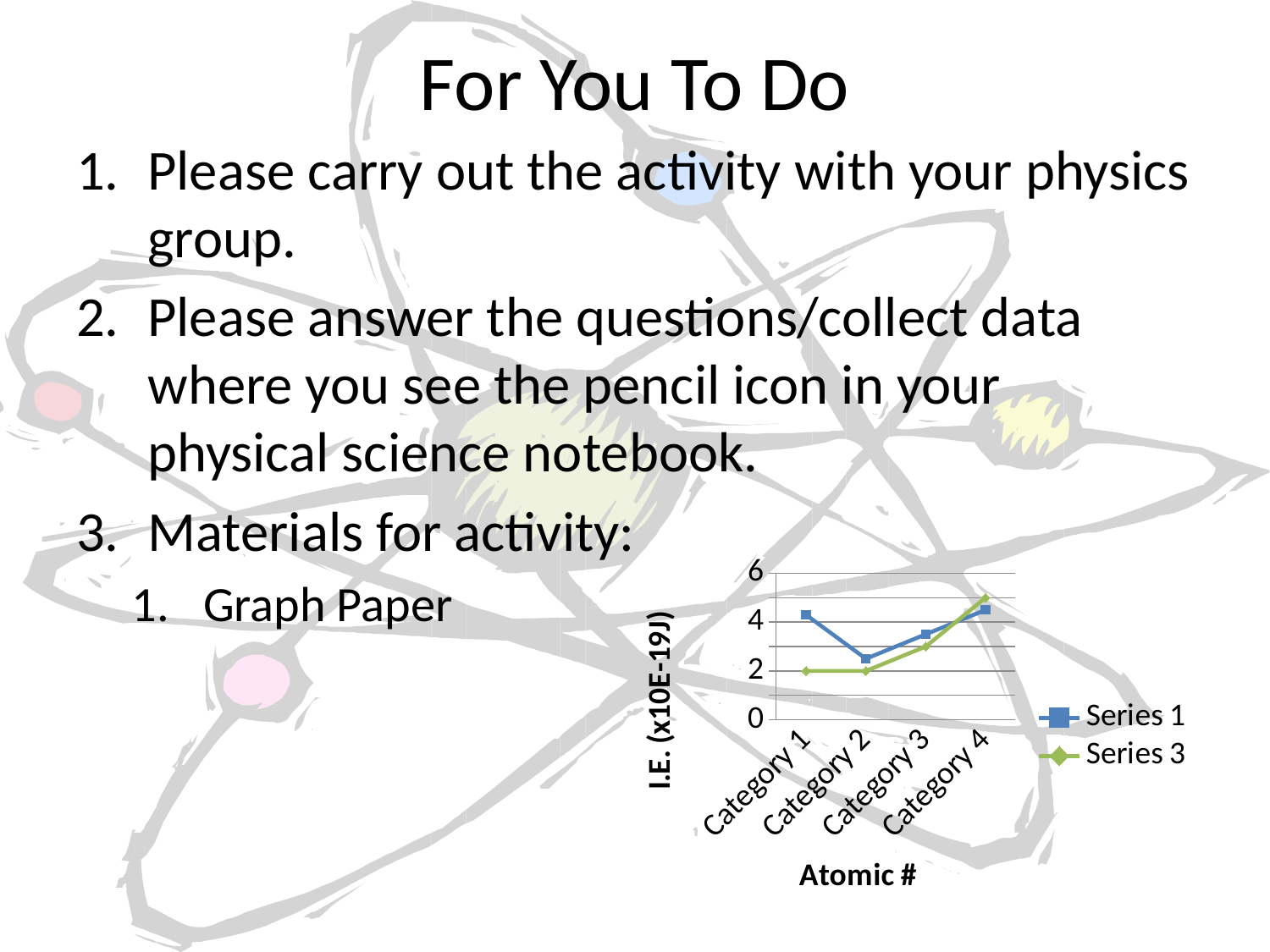

# For You To Do
Please carry out the activity with your physics group.
Please answer the questions/collect data where you see the pencil icon in your physical science notebook.
Materials for activity:
Graph Paper

### Chart

| Category | Series 1 | Series 3 |
|---|---|---|
| Category 1 | 4.3 | 2.0 |
| Category 2 | 2.5 | 2.0 |
| Category 3 | 3.5 | 3.0 |
| Category 4 | 4.5 | 5.0 |